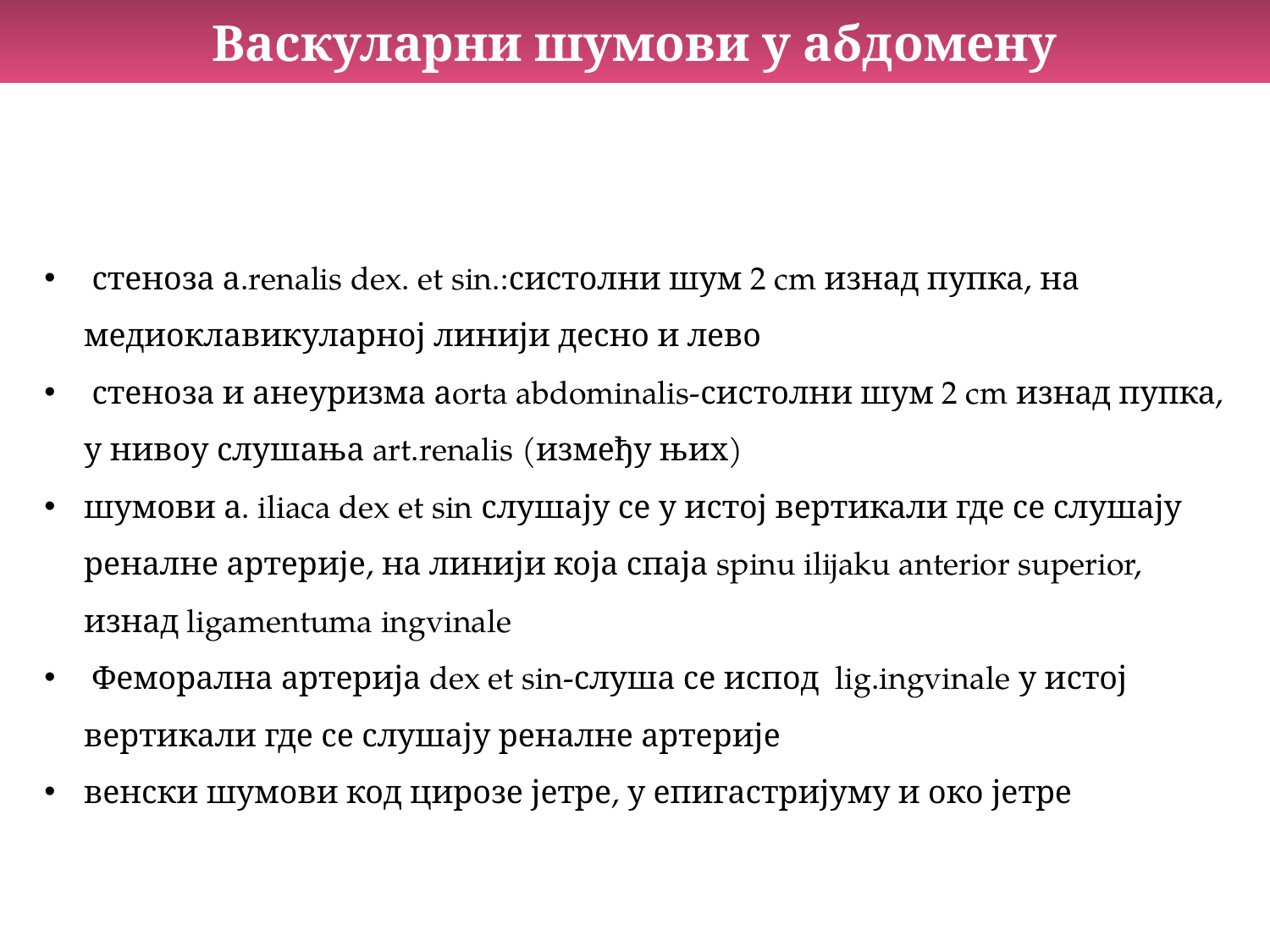

Васкуларни шумови у абдомену

 стеноза а.renalis dex. et sin.:систолни шум 2 cm изнад пупка, на медиоклавикуларној линији десно и лево
 стеноза и анеуризма аorta abdominalis-систолни шум 2 cm изнад пупка, у нивоу слушања art.renalis (између њих)
шумови а. iliaca dex et sin слушају се у истој вертикали где се слушају реналне артерије, на линији која спаја spinu ilijaku anterior superior, изнад ligamentuma ingvinale
 Феморална артерија dex et sin-слуша се испод  lig.ingvinale у истој вертикали где се слушају реналне артерије
венски шумови код цирозе јетре, у епигастријуму и око јетре